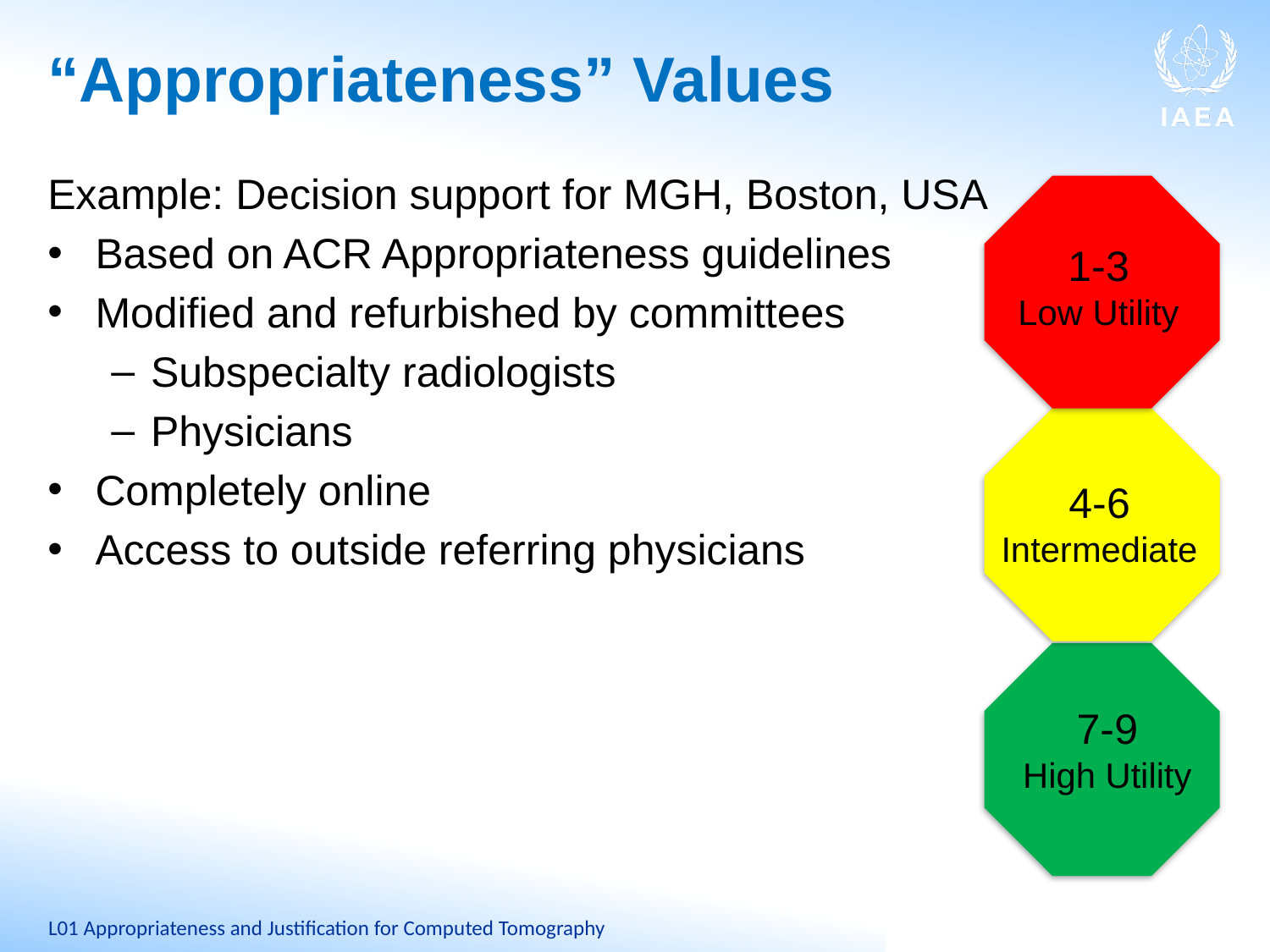

# “Appropriateness” Values
Example: Decision support for MGH, Boston, USA
Based on ACR Appropriateness guidelines
Modified and refurbished by committees
Subspecialty radiologists
Physicians
Completely online
Access to outside referring physicians

1-3
Low Utility

4-6
Intermediate

7-9
High Utility